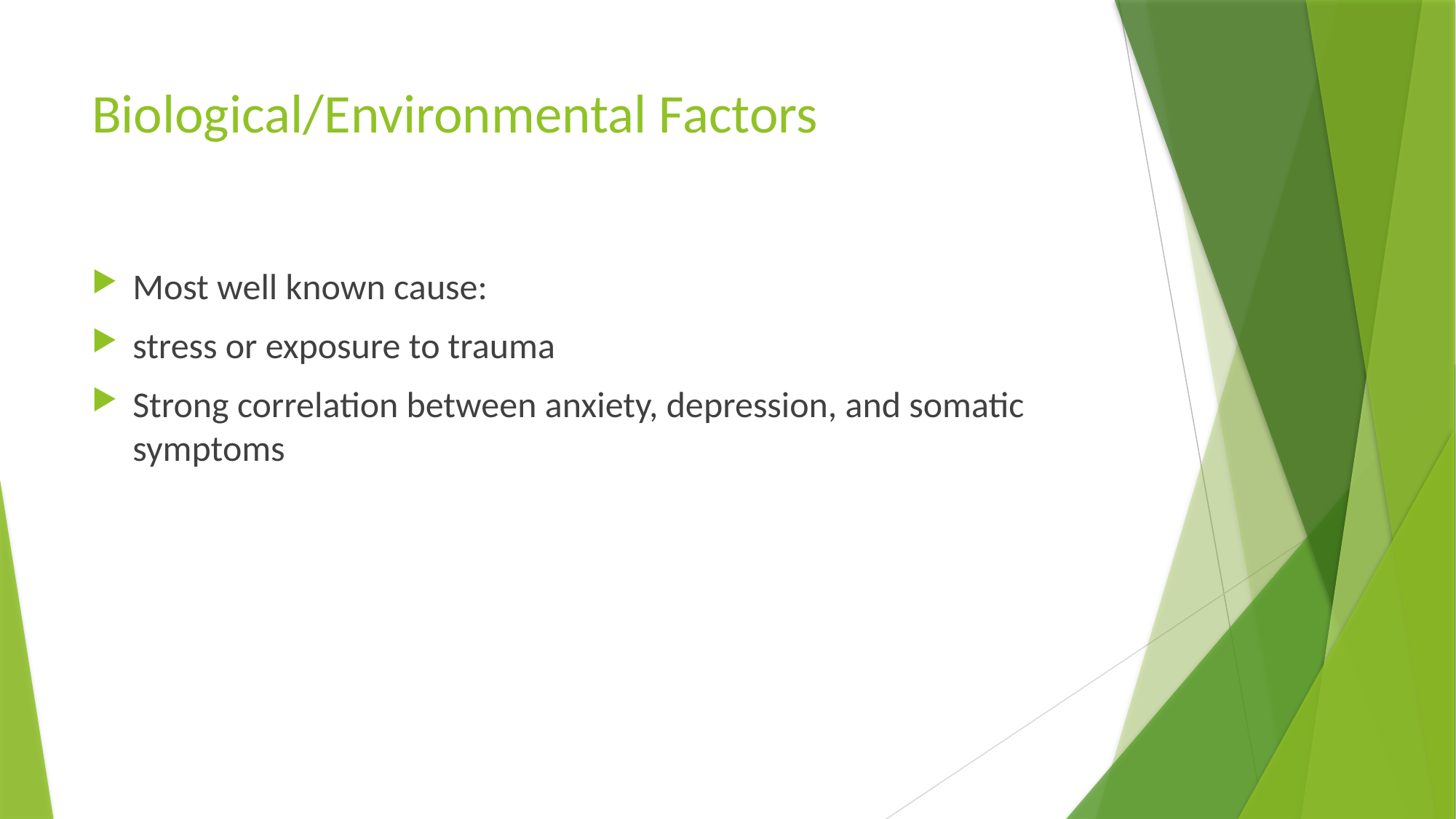

# Biological/Environmental Factors
Most well known cause:
stress or exposure to trauma
Strong correlation between anxiety, depression, and somatic symptoms